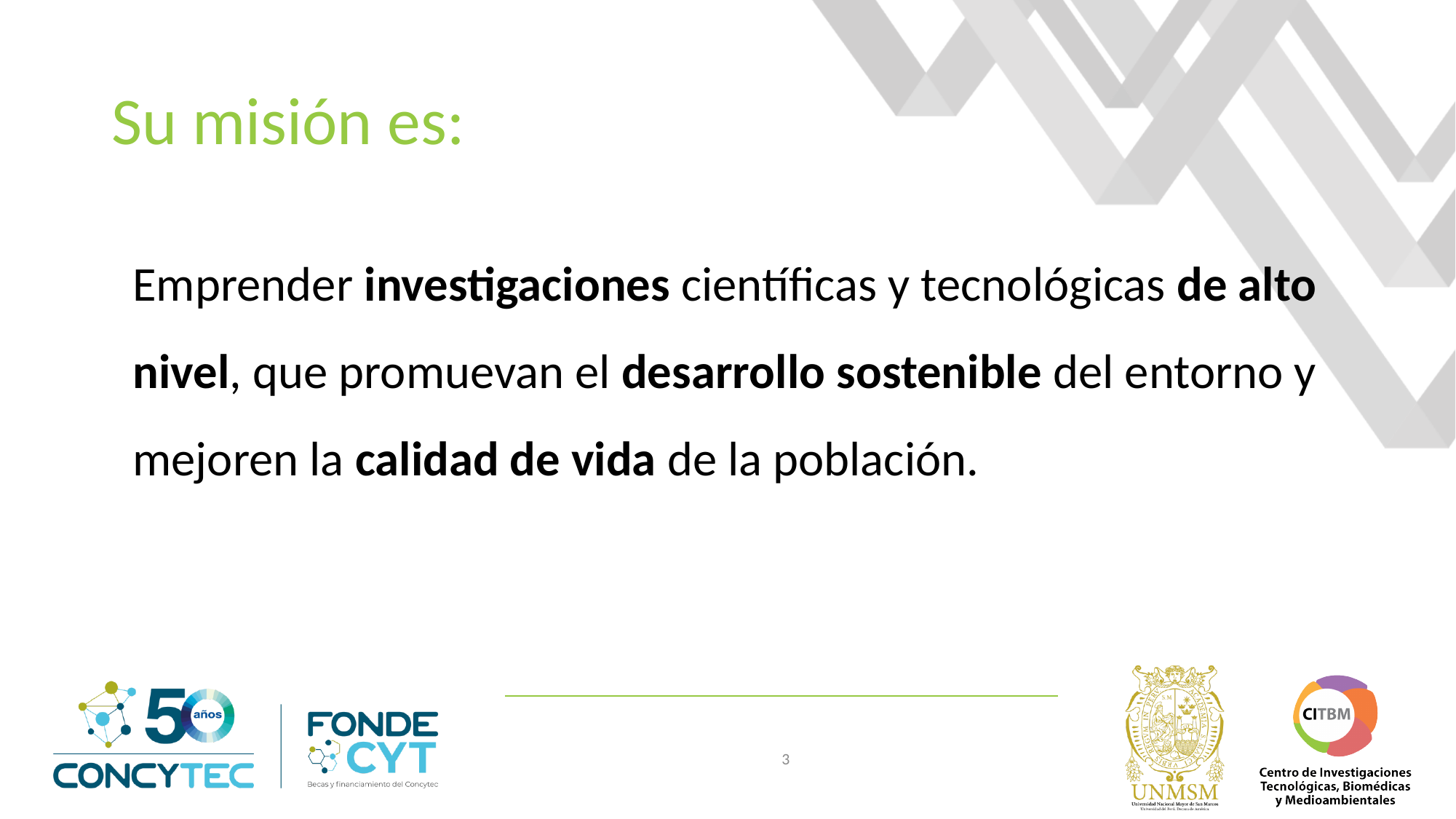

Su misión es:
Emprender investigaciones científicas y tecnológicas de alto nivel, que promuevan el desarrollo sostenible del entorno y mejoren la calidad de vida de la población.
3